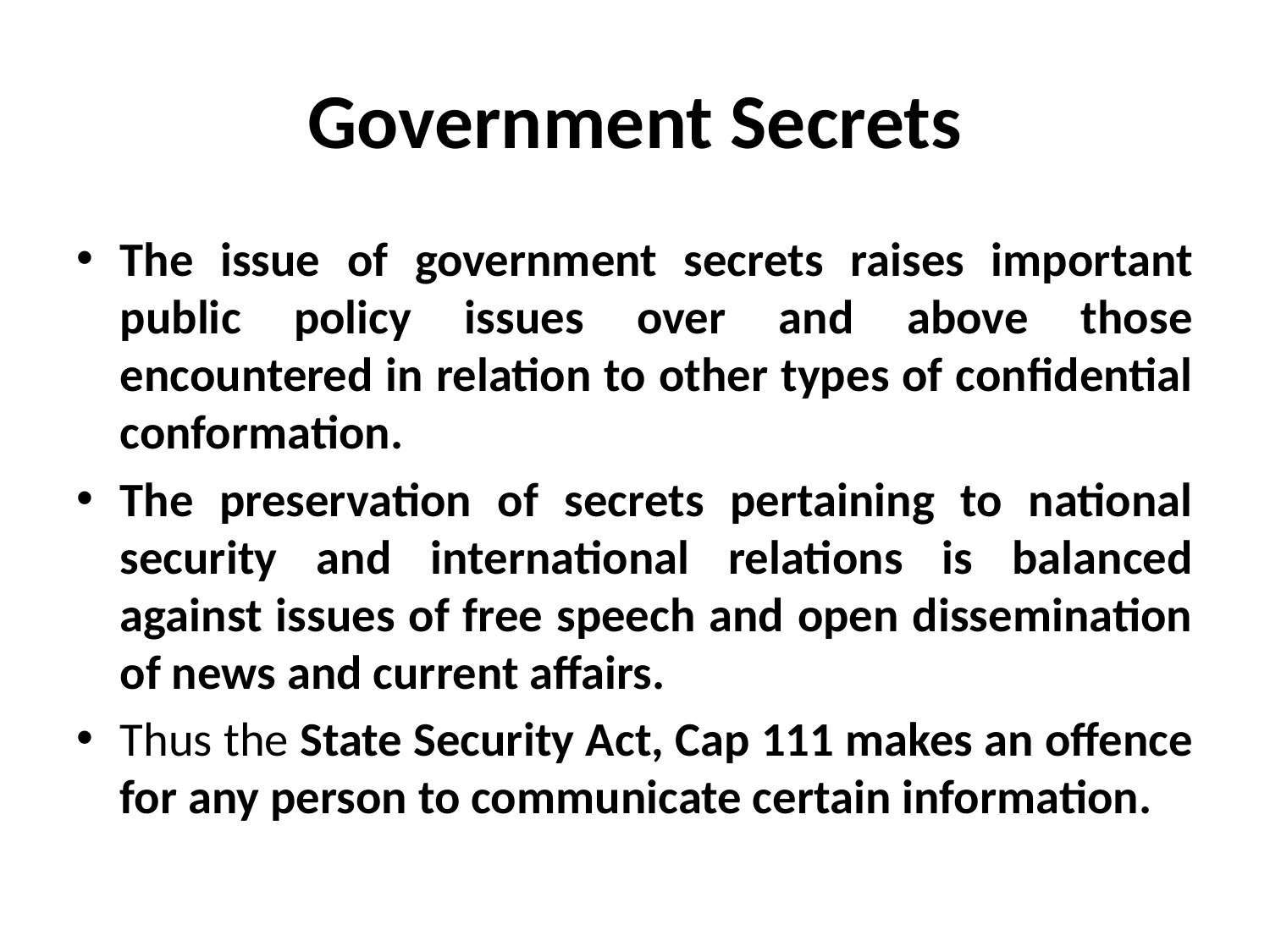

# Government Secrets
The issue of government secrets raises important public policy issues over and above those encountered in relation to other types of confidential conformation.
The preservation of secrets pertaining to national security and international relations is balanced against issues of free speech and open dissemination of news and current affairs.
Thus the State Security Act, Cap 111 makes an offence for any person to communicate certain information.